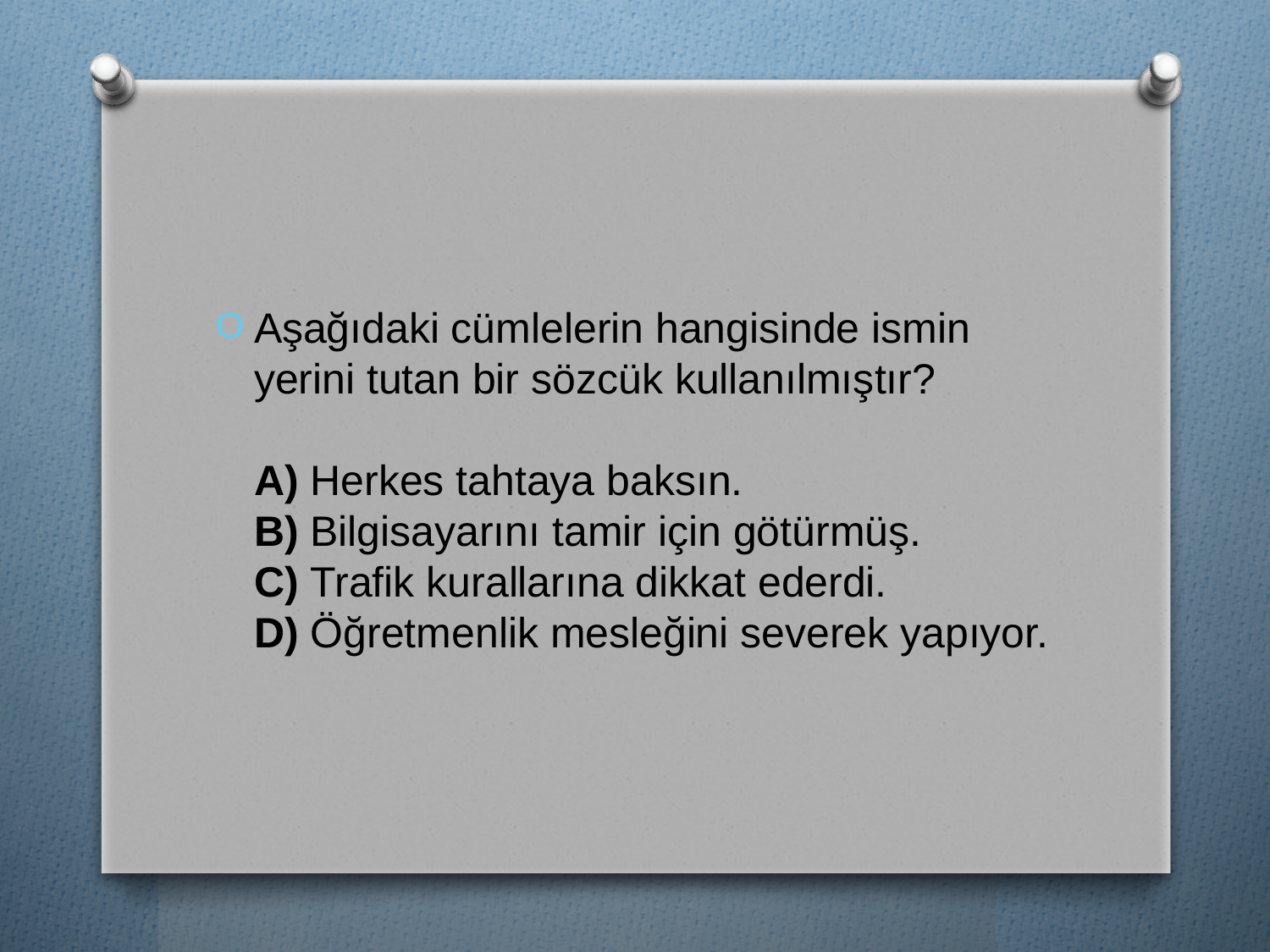

#
Aşağıdaki cümlelerin hangisinde ismin yerini tutan bir sözcük kullanılmıştır? 
A) Herkes tahtaya baksın. 
B) Bilgisayarını tamir için götürmüş. 
C) Trafik kurallarına dikkat ederdi. 
D) Öğretmenlik mesleğini severek yapıyor.